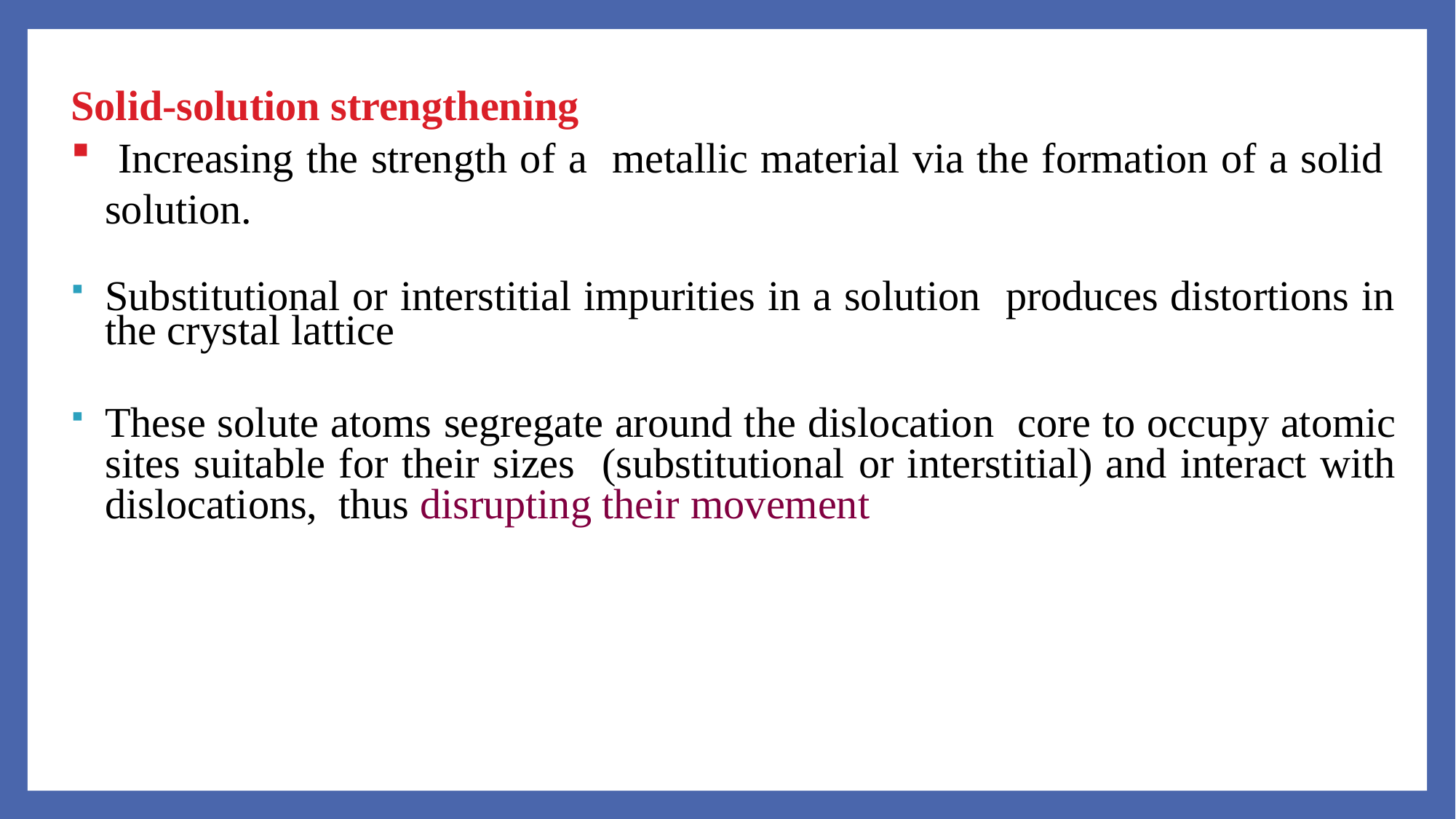

Solid-solution strengthening
 Increasing the strength of a  metallic material via the formation of a solid solution.

Substitutional or interstitial impurities in a solution  produces distortions in the crystal lattice

These solute atoms segregate around the dislocation  core to occupy atomic sites suitable for their sizes  (substitutional or interstitial) and interact with dislocations,  thus disrupting their movement